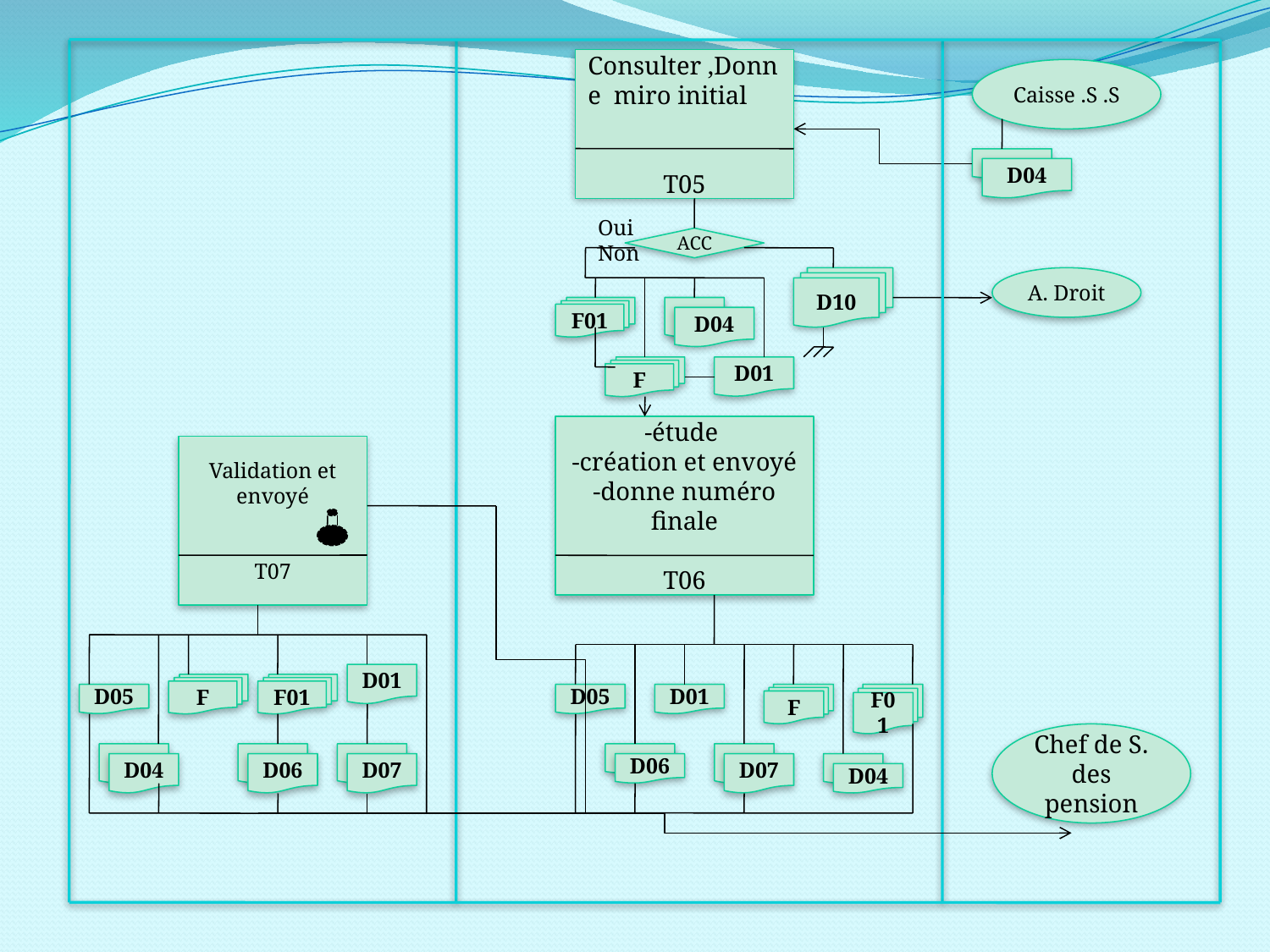

Consulter ,Donne  miro initial

T05
Caisse .S .S

D04
Oui                        Non
ACC
D10
A. Droit
F01

D04
F
D01
-étude
-création et envoyé
-donne numéro finale

T06
Validation et envoyé

T07

D01
F
F01
D05
D05
D01
F
F01
Chef de S. des pension

D04
D06
D07
D06
D07

D04